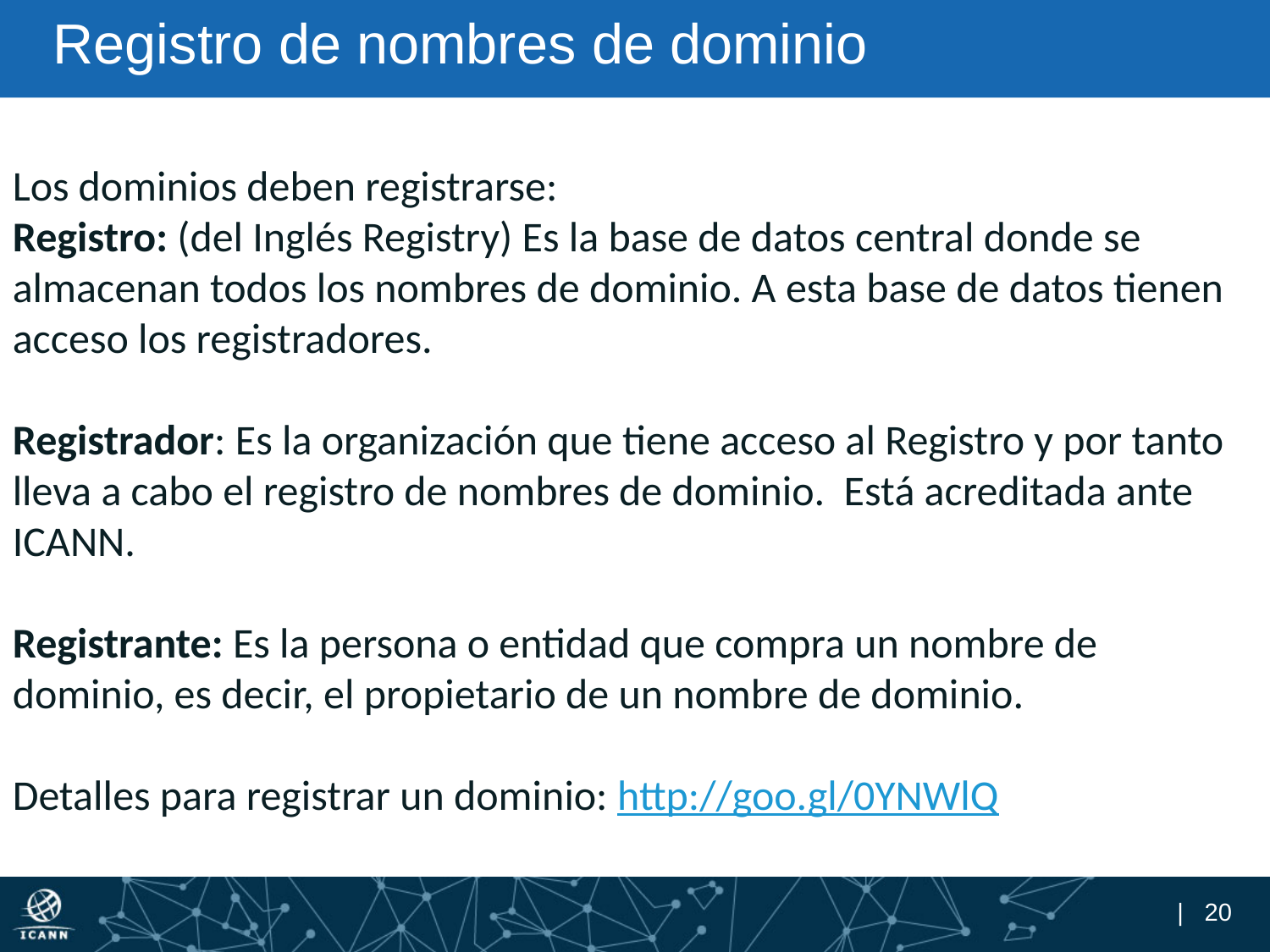

# Registro de nombres de dominio
Los dominios deben registrarse:
Registro: (del Inglés Registry) Es la base de datos central donde se almacenan todos los nombres de dominio. A esta base de datos tienen acceso los registradores.

Registrador: Es la organización que tiene acceso al Registro y por tanto lleva a cabo el registro de nombres de dominio.  Está acreditada ante ICANN.

Registrante: Es la persona o entidad que compra un nombre de dominio, es decir, el propietario de un nombre de dominio.

Detalles para registrar un dominio: http://goo.gl/0YNWlQ